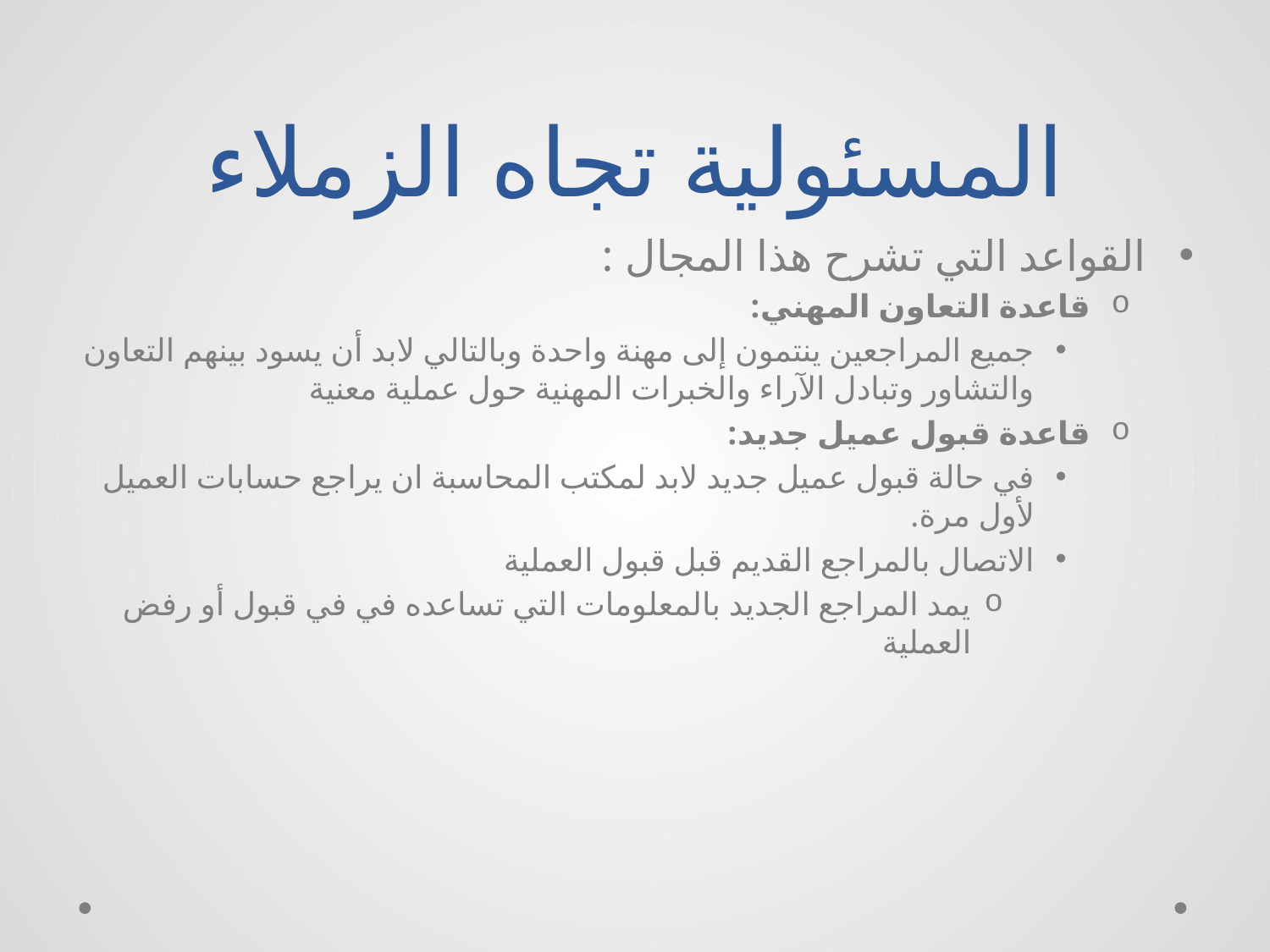

# المسئولية تجاه الزملاء
القواعد التي تشرح هذا المجال :
قاعدة التعاون المهني:
جميع المراجعين ينتمون إلى مهنة واحدة وبالتالي لابد أن يسود بينهم التعاون والتشاور وتبادل الآراء والخبرات المهنية حول عملية معنية
قاعدة قبول عميل جديد:
في حالة قبول عميل جديد لابد لمكتب المحاسبة ان يراجع حسابات العميل لأول مرة.
الاتصال بالمراجع القديم قبل قبول العملية
يمد المراجع الجديد بالمعلومات التي تساعده في في قبول أو رفض العملية